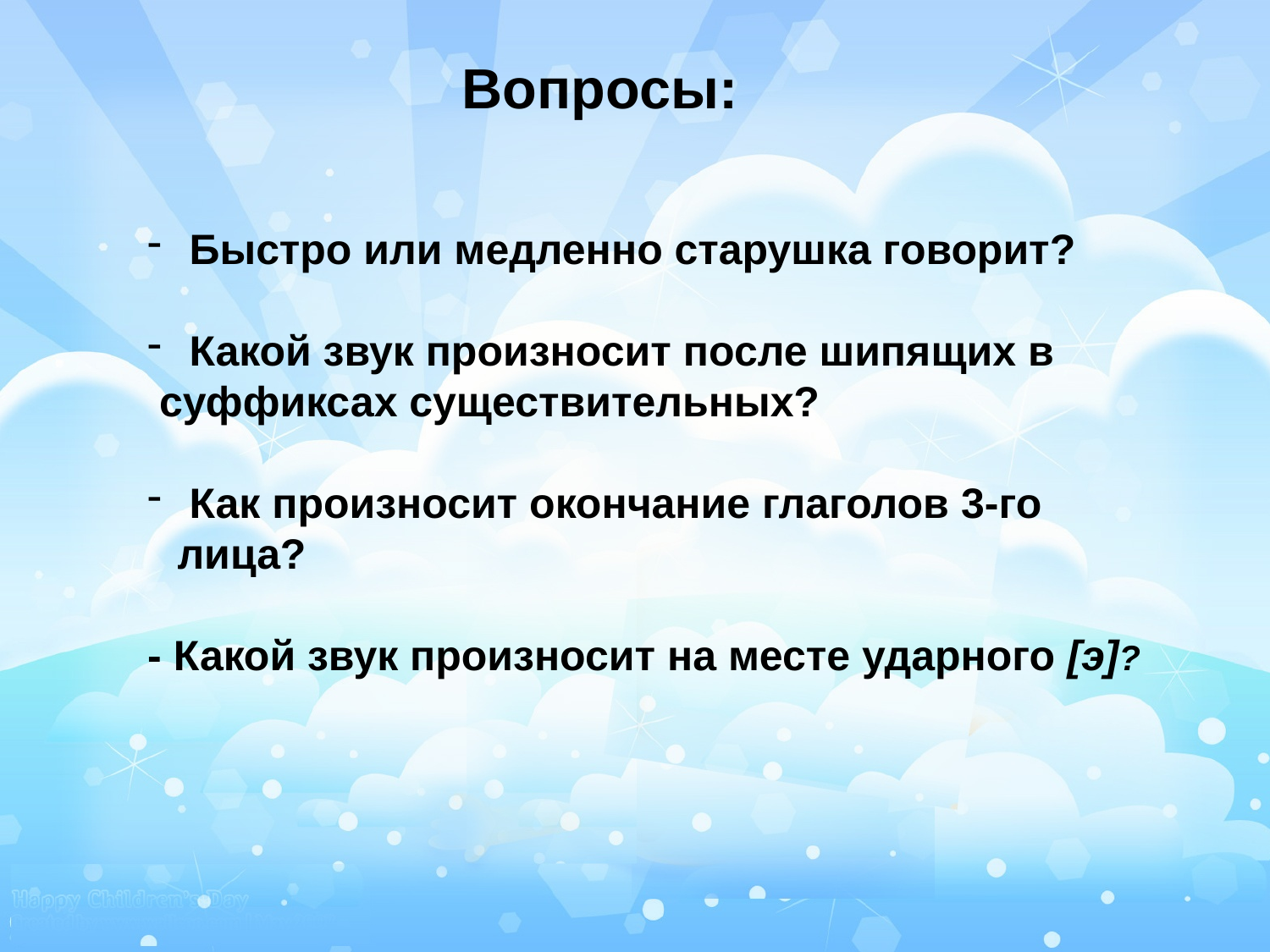

Вопросы:
 Быстро или медленно старушка говорит?

 Какой звук произносит после шипящих в
 суффиксах существительных?

 Как произносит окончание глаголов 3-го лица?

- Какой звук произносит на месте ударного [э]?